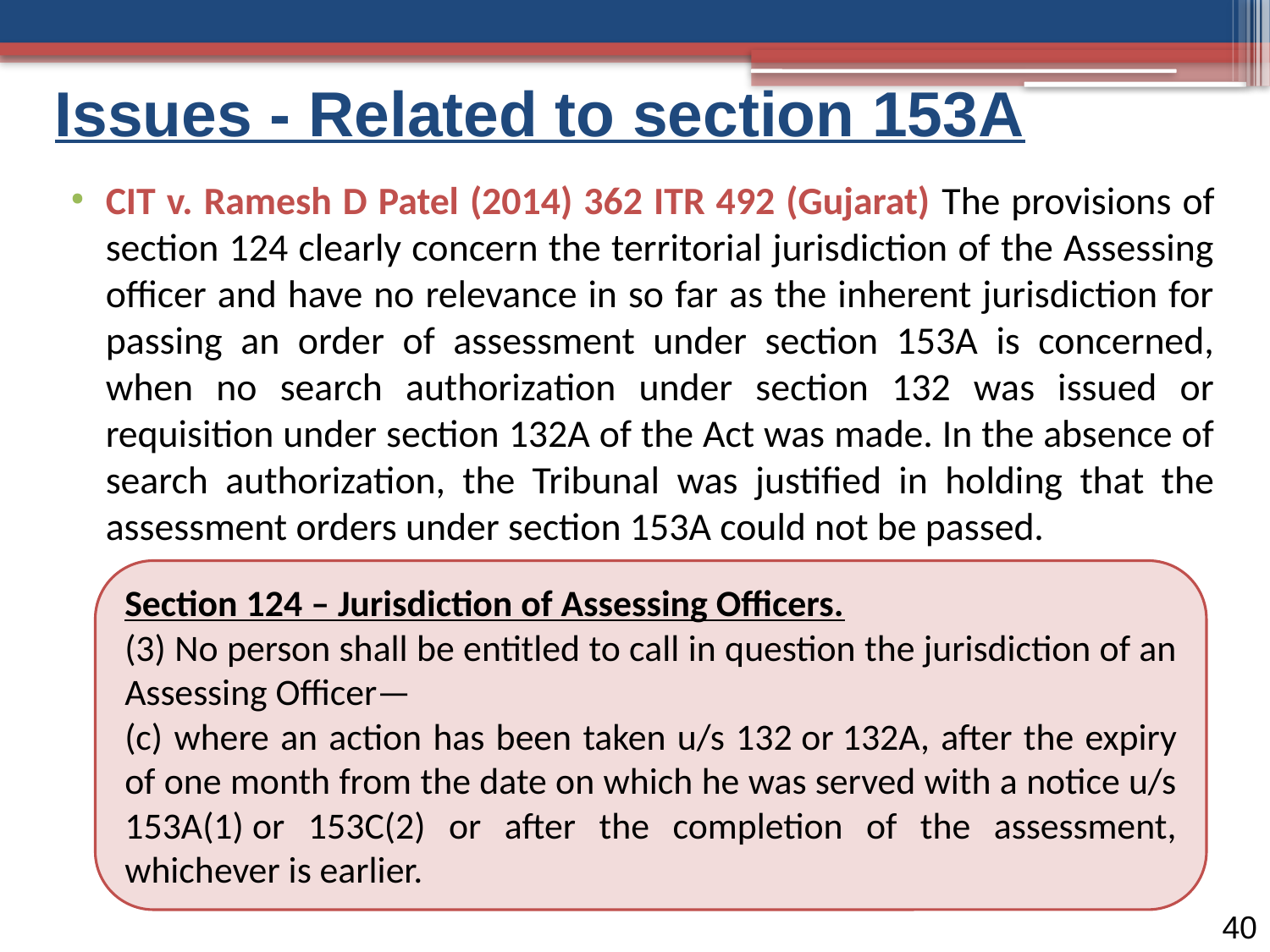

# Issues - Related to section 153A
CIT v. Ramesh D Patel (2014) 362 ITR 492 (Gujarat) The provisions of section 124 clearly concern the territorial jurisdiction of the Assessing officer and have no relevance in so far as the inherent jurisdiction for passing an order of assessment under section 153A is concerned, when no search authorization under section 132 was issued or requisition under section 132A of the Act was made. In the absence of search authorization, the Tribunal was justified in holding that the assessment orders under section 153A could not be passed.

Section 124 – Jurisdiction of Assessing Officers.
(3) No person shall be entitled to call in question the jurisdiction of an Assessing Officer—
(c) where an action has been taken u/s 132 or 132A, after the expiry of one month from the date on which he was served with a notice u/s 153A(1) or 153C(2) or after the completion of the assessment, whichever is earlier.
40